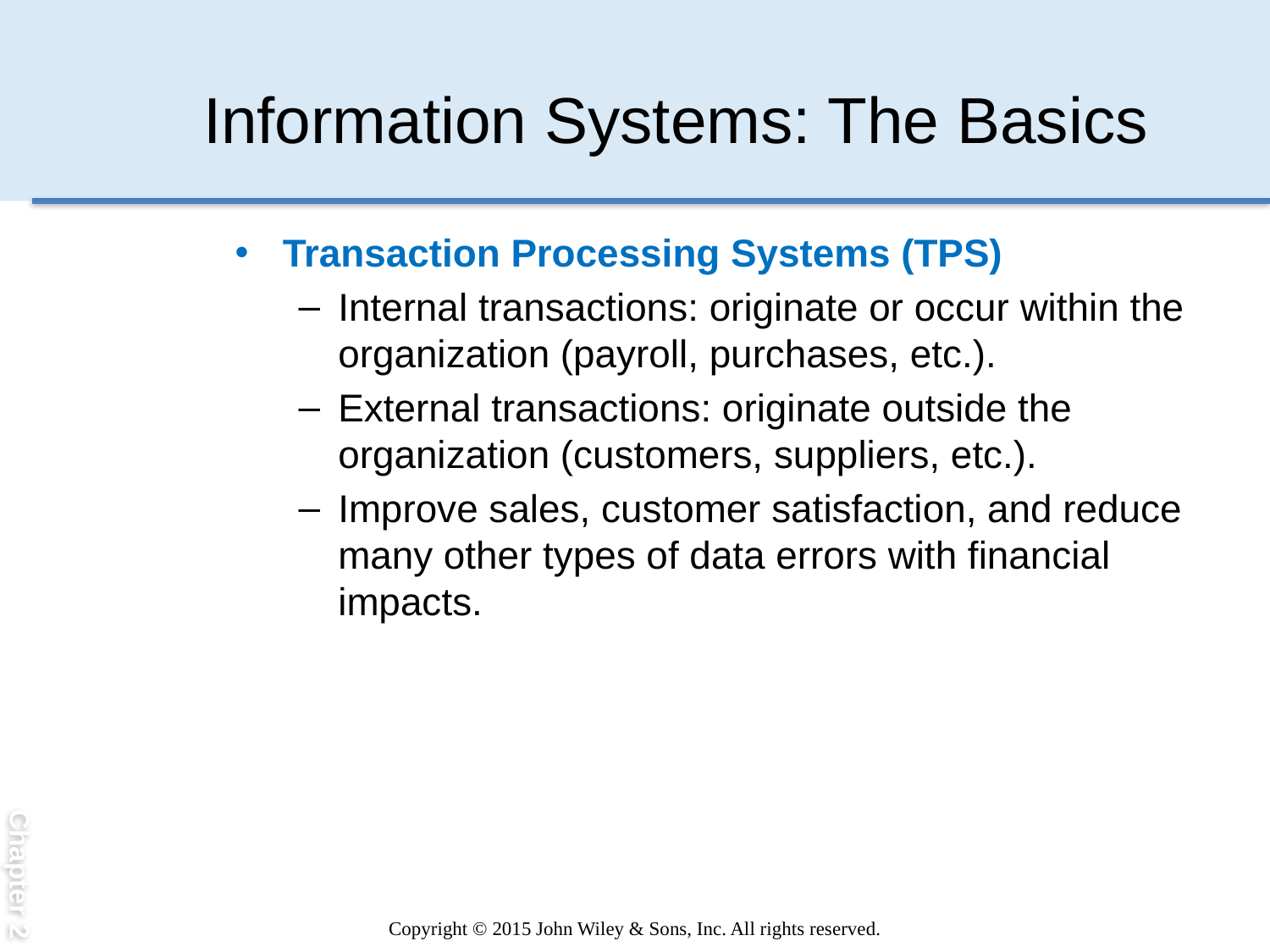

Chapter 2
# Information Systems: The Basics
Transaction Processing Systems (TPS)
Internal transactions: originate or occur within the organization (payroll, purchases, etc.).
External transactions: originate outside the organization (customers, suppliers, etc.).
Improve sales, customer satisfaction, and reduce many other types of data errors with financial impacts.